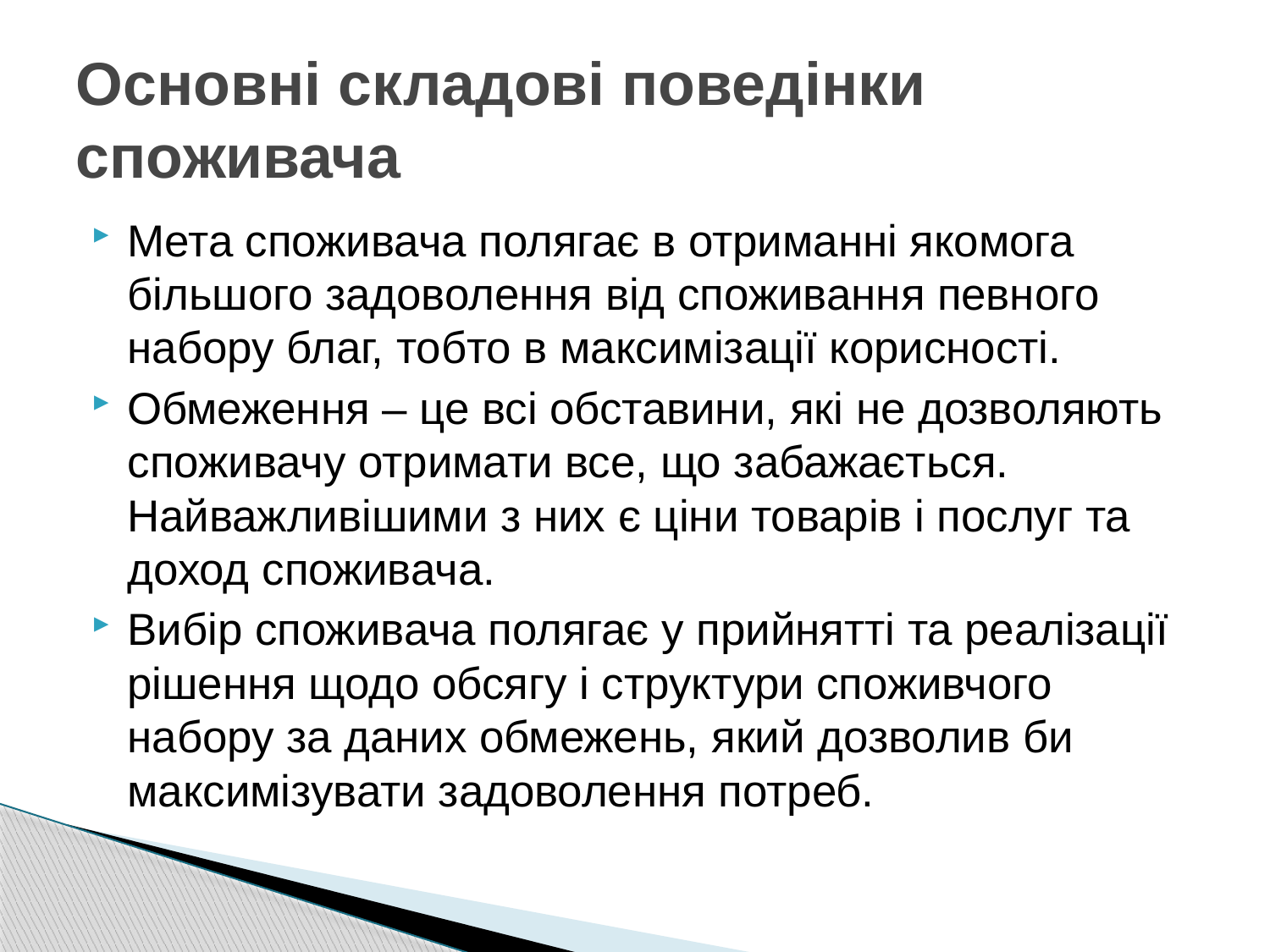

# Основні складові поведінки споживача
Мета споживача полягає в отриманні якомога більшого задоволення від споживання певного набору благ, тобто в максимізації корисності.
Обмеження – це всі обставини, які не дозволяють споживачу отримати все, що забажається. Найважливішими з них є ціни товарів і послуг та доход споживача.
Вибір споживача полягає у прийнятті та реалізації рішення щодо обсягу і структури споживчого набору за даних обмежень, який дозволив би максимізувати задоволення потреб.